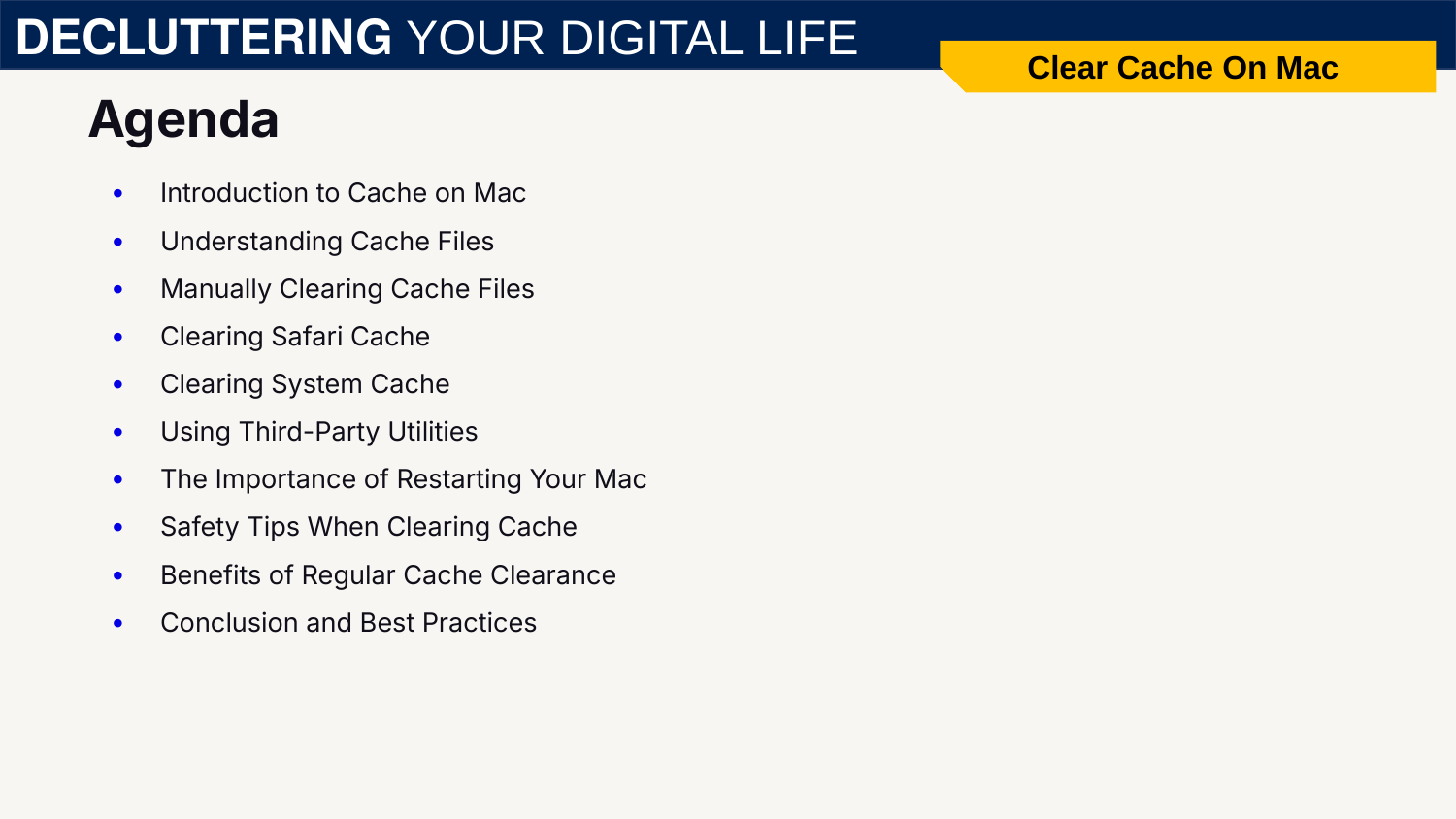

DECLUTTERING YOUR DIGITAL LIFE
Clear Cache On Mac

# Agenda
Introduction to Cache on Mac
Understanding Cache Files
Manually Clearing Cache Files
Clearing Safari Cache
Clearing System Cache
Using Third-Party Utilities
The Importance of Restarting Your Mac
Safety Tips When Clearing Cache
Benefits of Regular Cache Clearance
Conclusion and Best Practices